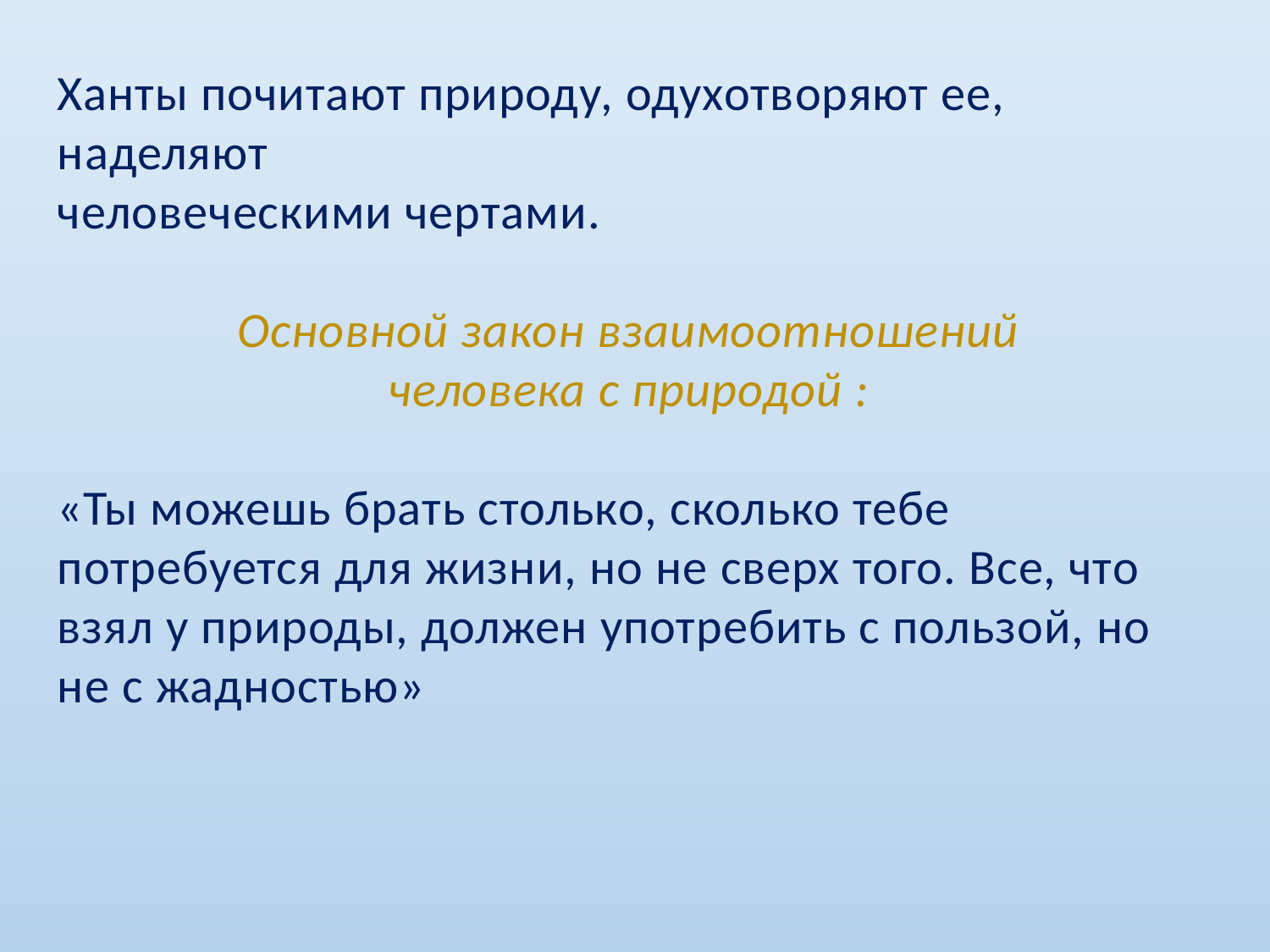

Ханты почитают природу, одухотворяют ее, наделяют
человеческими чертами.

Основной закон взаимоотношений
человека с природой :

«Ты можешь брать столько, сколько тебе потребуется для жизни, но не сверх того. Все, что взял у природы, должен употребить с пользой, но не с жадностью»